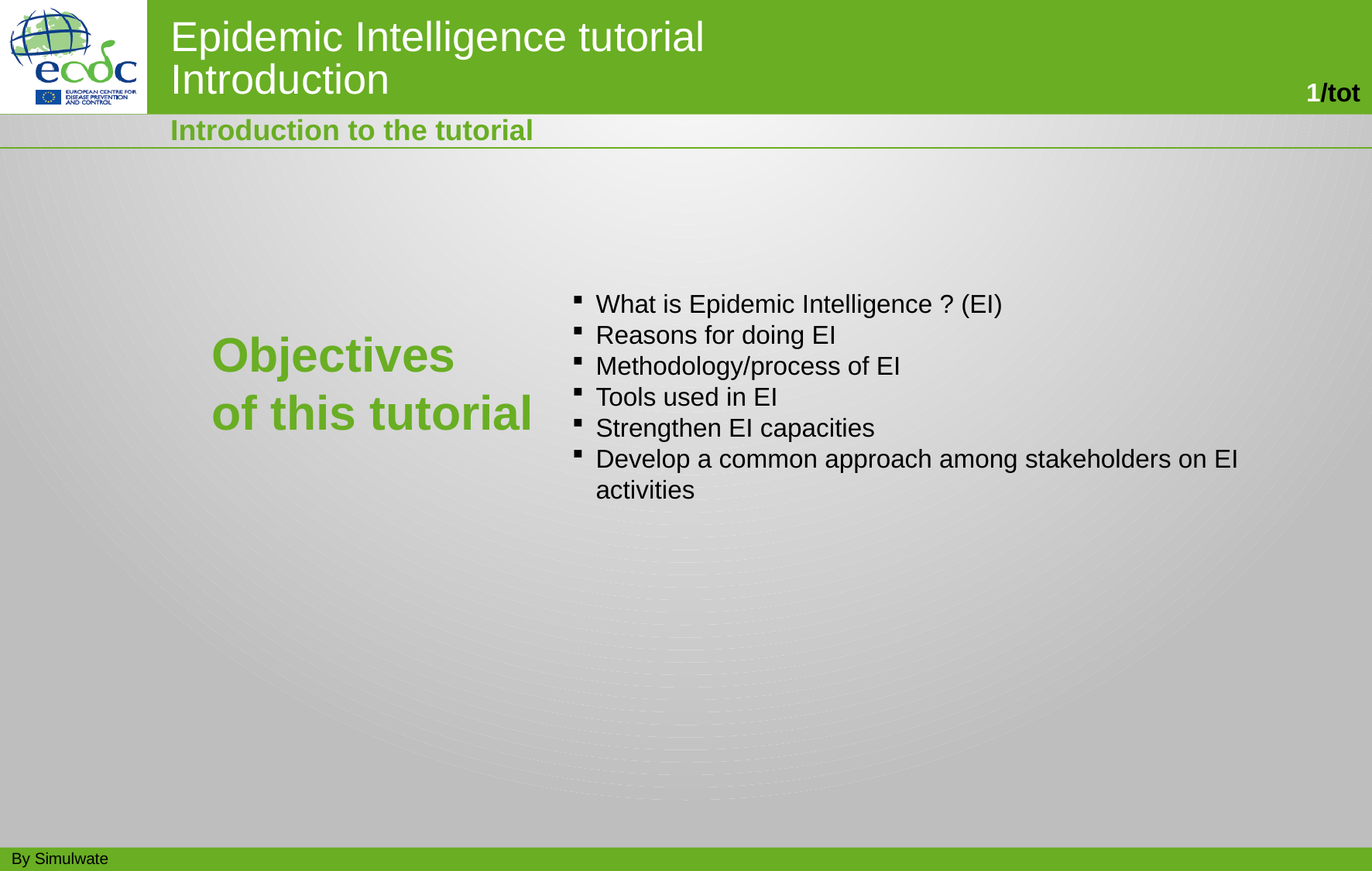

Introduction to the tutorial
What is Epidemic Intelligence ? (EI)
Reasons for doing EI
Methodology/process of EI
Tools used in EI
Strengthen EI capacities
Develop a common approach among stakeholders on EI activities
Objectives
of this tutorial